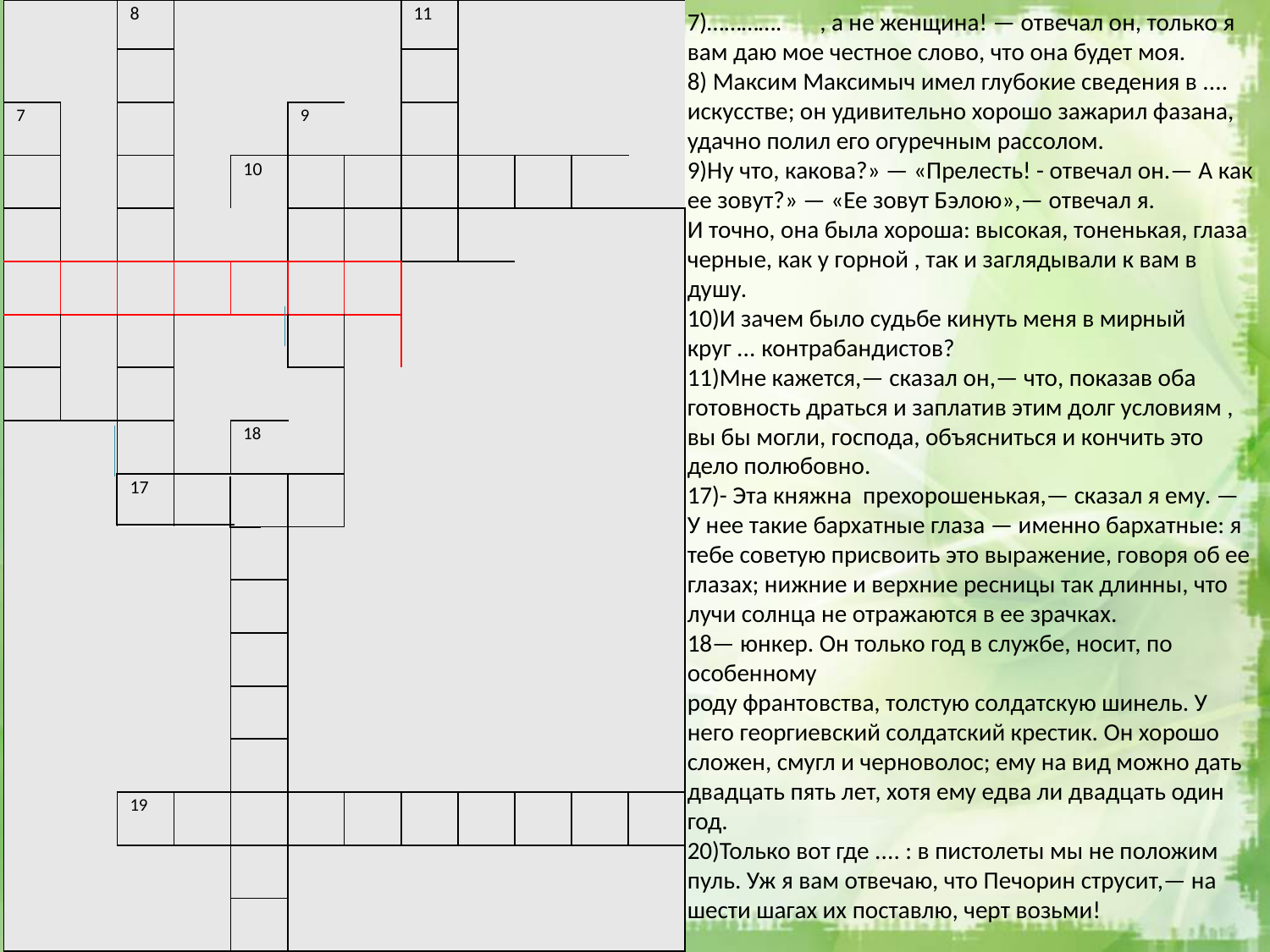

|  |  | 8 |  |  |  |  | 11 |  |  |  |  |
| --- | --- | --- | --- | --- | --- | --- | --- | --- | --- | --- | --- |
|  |  |  |  |  |  |  |  |  |  |  |  |
| 7 |  |  |  |  | 9 |  |  |  |  |  |  |
|  |  |  |  | 10 |  |  |  |  |  |  |  |
|  |  |  |  |  |  |  |  |  |  |  |  |
|  |  |  |  |  |  |  |  |  |  |  |  |
|  |  |  |  |  |  |  |  |  |  |  |  |
|  |  |  |  |  |  |  |  |  |  |  |  |
|  |  |  |  | 18 |  |  |  |  |  |  |  |
|  |  | 17 |  |  |  |  |  |  |  |  |  |
|  |  |  |  |  |  |  |  |  |  |  |  |
|  |  |  |  |  |  |  |  |  |  |  |  |
|  |  |  |  |  |  |  |  |  |  |  |  |
|  |  |  |  |  |  |  |  |  |  |  |  |
|  |  |  |  |  |  |  |  |  |  |  |  |
|  |  | 19 |  |  |  |  |  |  |  |  |  |
|  |  |  |  |  |  |  |  |  |  |  |  |
|  |  |  |  |  |  |  |  |  |  |  |  |
7)………….	 , а не женщина! — отвечал он, только я вам даю мое честное слово, что она будет моя.
8) Максим Максимыч имел глубокие сведения в .... искусстве; он удивительно хорошо зажарил фазана, удачно полил его огуречным рассолом.
9)Ну что, какова?» — «Прелесть! - отвечал он.— А как ее зовут?» — «Ее зовут Бэлою»,— отвечал я.
И точно, она была хороша: высокая, тоненькая, глаза черные, как у горной , так и заглядывали к вам в душу.
10)И зачем было судьбе кинуть меня в мирный круг ... контрабандистов?
11)Мне кажется,— сказал он,— что, показав оба готовность драться и заплатив этим долг условиям , вы бы могли, господа, объясниться и кончить это дело полюбовно.
17)- Эта княжна  прехорошенькая,— сказал я ему. — У нее такие бархатные глаза — именно бархатные: я тебе советую присвоить это выражение, говоря об ее глазах; нижние и верхние ресницы так длинны, что лучи солнца не отражаются в ее зрачках.
18— юнкер. Он только год в службе, носит, по особенному
роду франтовства, толстую солдатскую шинель. У него георгиевский солдатский крестик. Он хорошо сложен, смугл и черноволос; ему на вид можно дать двадцать пять лет, хотя ему едва ли двадцать один год.
20)Только вот где .... : в пистолеты мы не положим пуль. Уж я вам отвечаю, что Печорин струсит,— на шести шагах их поставлю, черт возьми!

|  |
| --- |
|  |
| --- |